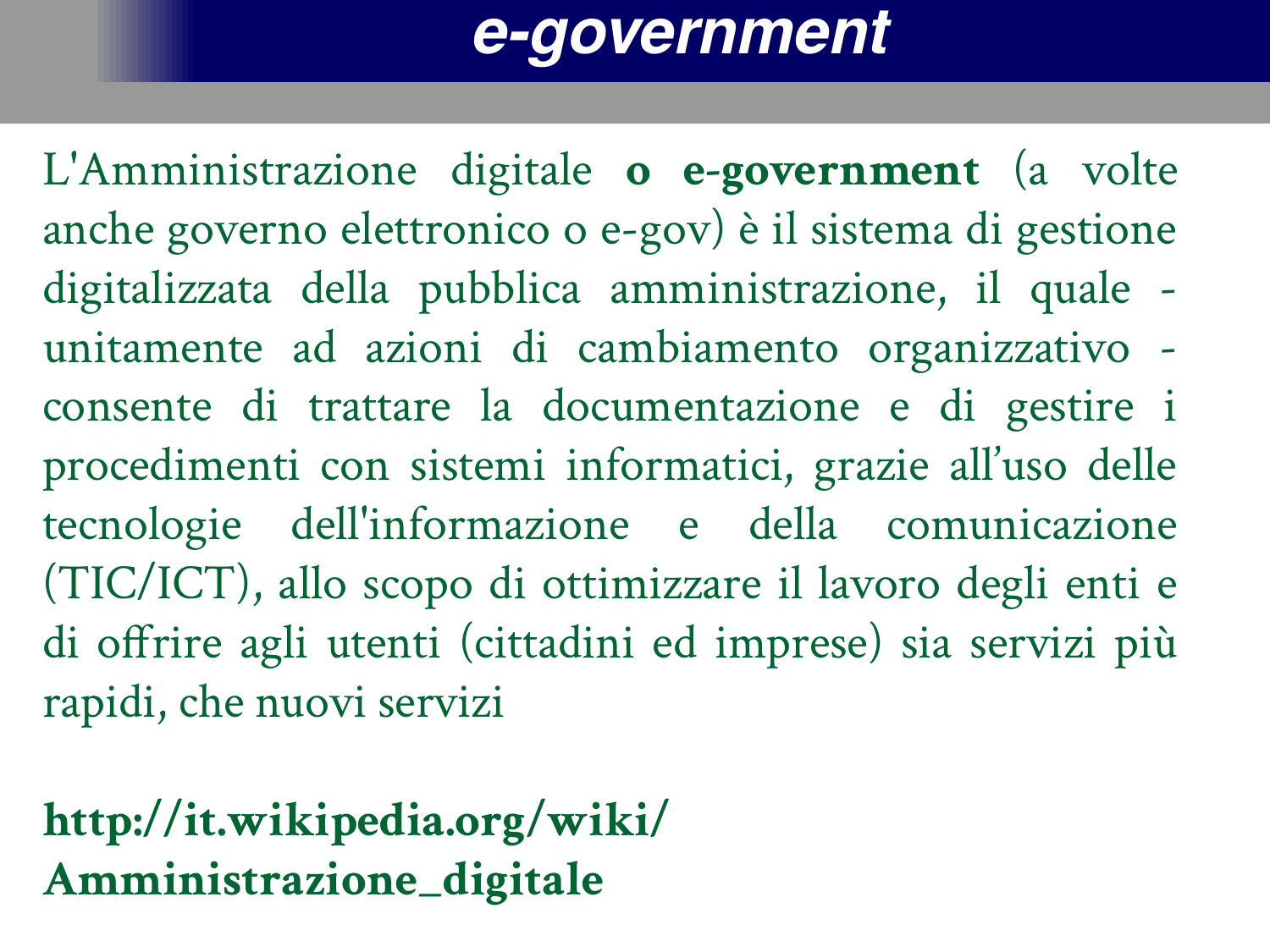

e-government

L'Amministrazione digitale o e-government (a volte anche governo elettronico o e-gov) è il sistema di gestione digitalizzata della pubblica amministrazione, il quale - unitamente ad azioni di cambiamento organizzativo - consente di trattare la documentazione e di gestire i procedimenti con sistemi informatici, grazie all’uso delle tecnologie dell'informazione e della comunicazione (TIC/ICT), allo scopo di ottimizzare il lavoro degli enti e di offrire agli utenti (cittadini ed imprese) sia servizi più rapidi, che nuovi servizi

http://it.wikipedia.org/wiki/Amministrazione_digitale